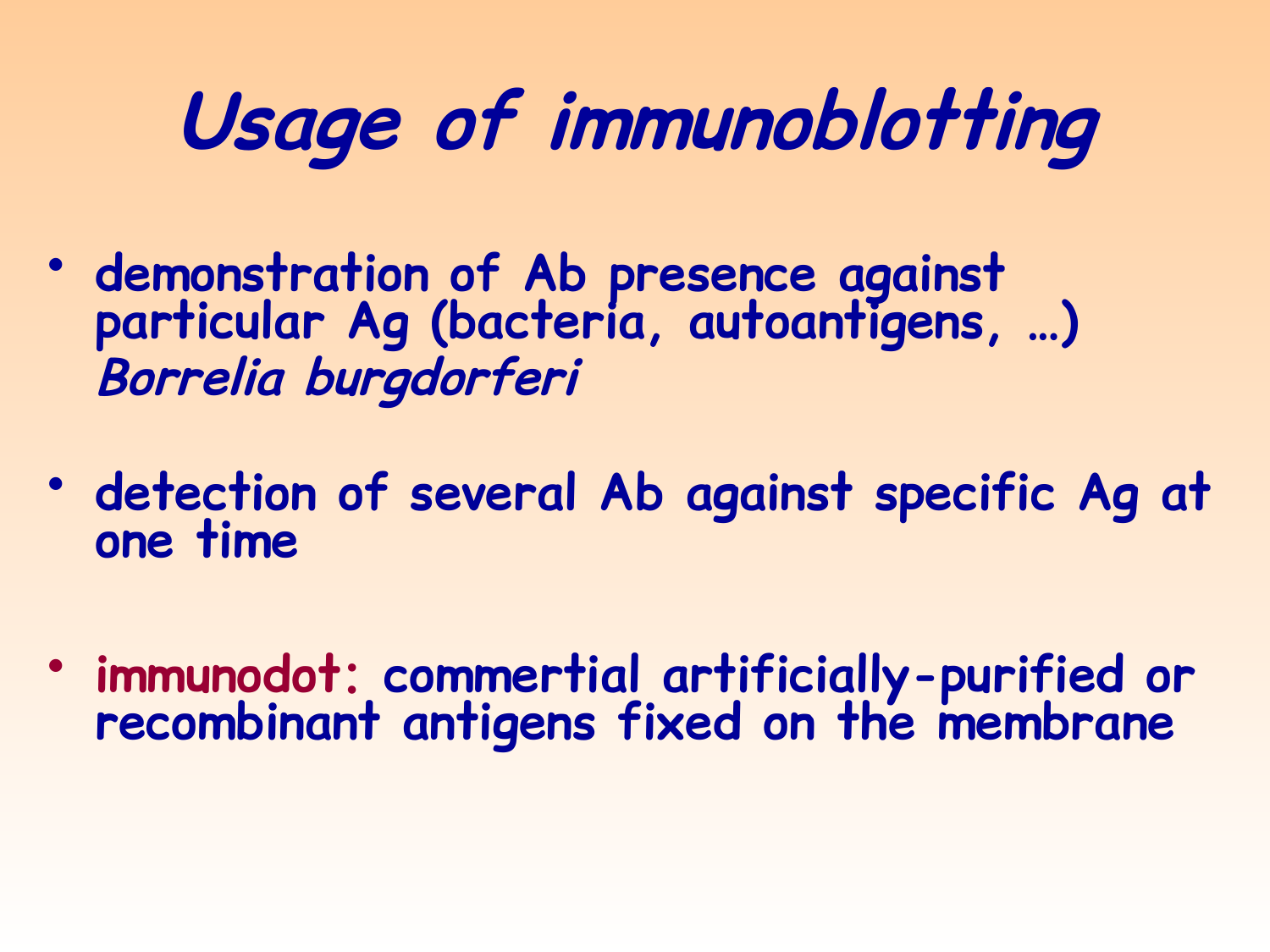

# Usage of immunoblotting
demonstration of Ab presence against particular Ag (bacteria, autoantigens, …)
	Borrelia burgdorferi

detection of several Ab against specific Ag at one time

immunodot: commertial artificially-purified or recombinant antigens fixed on the membrane